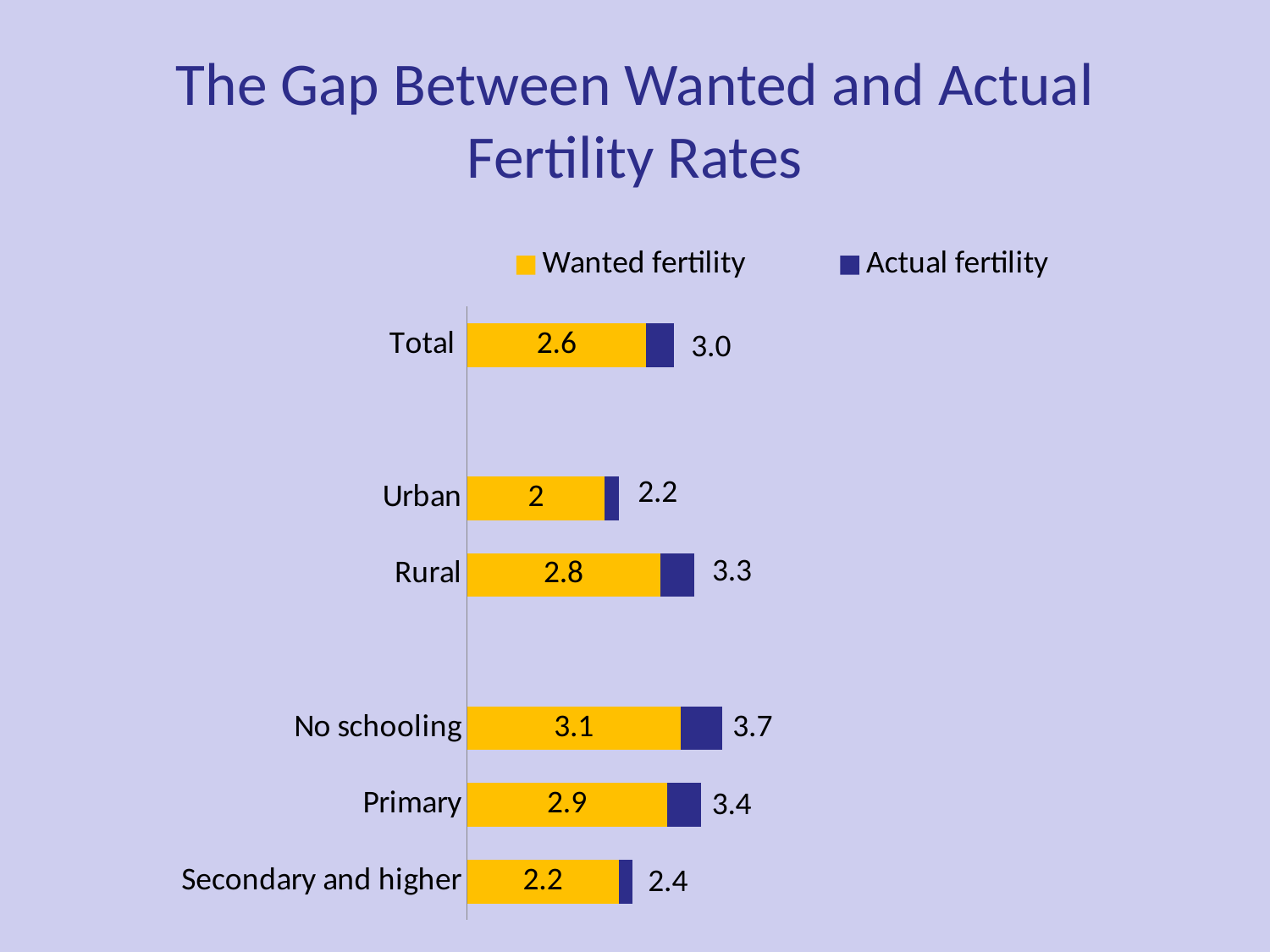

# The Gap Between Wanted and Actual Fertility Rates

### Chart

| Category | Wanted fertility | Actual fertility |
|---|---|---|
| Total  | 2.6 | 0.4 |
|  | None | None |
| Urban | 2.0 | 0.2 |
| Rural | 2.8 | 0.5 |
|  | None | None |
| No schooling | 3.1 | 0.6000000000000003 |
| Primary | 2.9 | 0.5 |
| Secondary and higher | 2.2 | 0.2 |